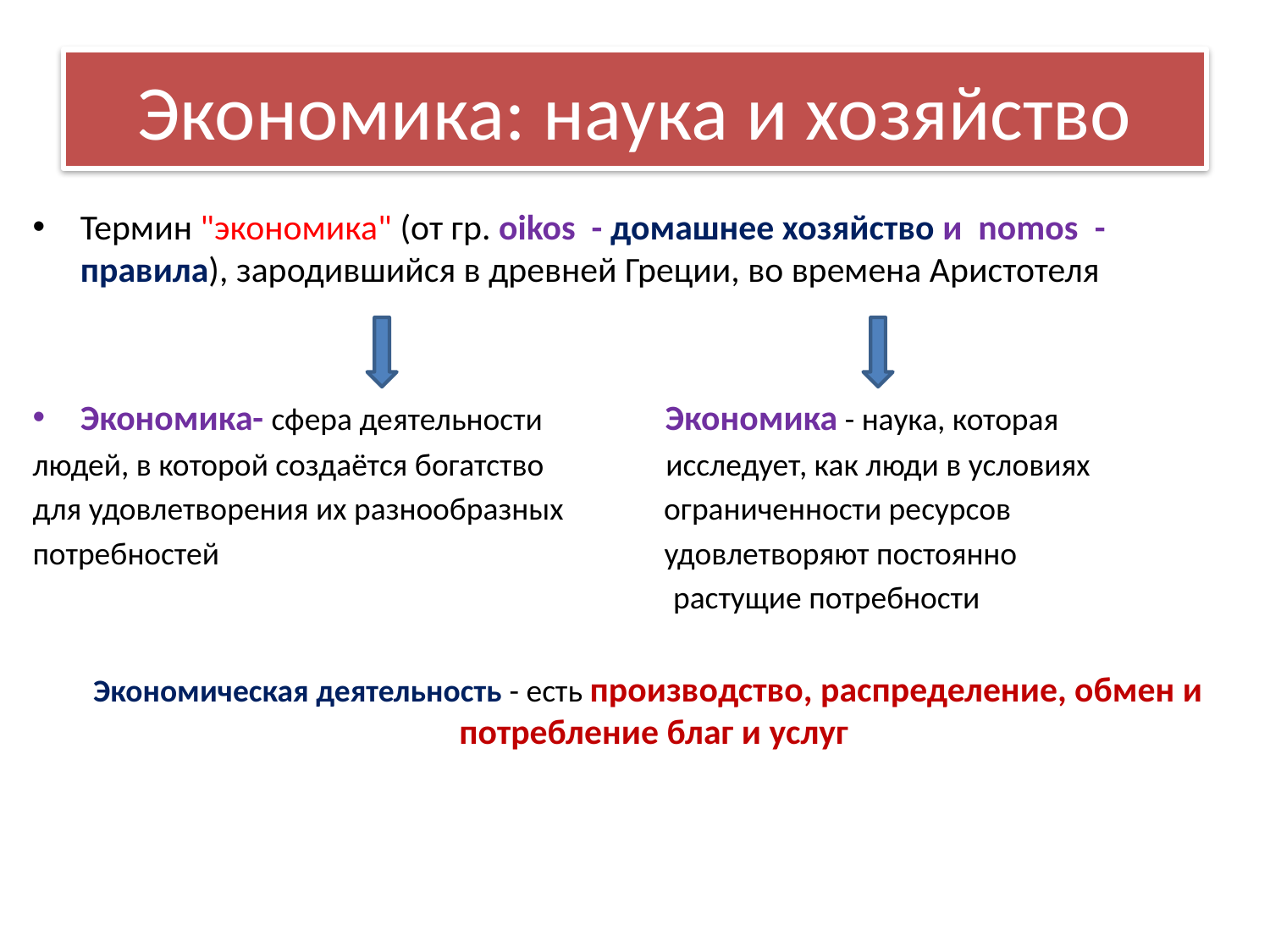

# Экономика: наука и хозяйство
Термин "экономика" (от гр. oikos  - домашнее хозяйство и  nomos  - правила), зародившийся в древней Греции, во времена Аристотеля

Экономика- сфера деятельности                 Экономика - наука, которая
людей, в которой создаётся богатство                 исследует, как люди в условиях
для удовлетворения их разнообразных              ограниченности ресурсов
потребностей                                                              удовлетворяют постоянно
                                                                                         растущие потребности

     Экономическая деятельность - есть производство, распределение, обмен и потребление благ и услуг